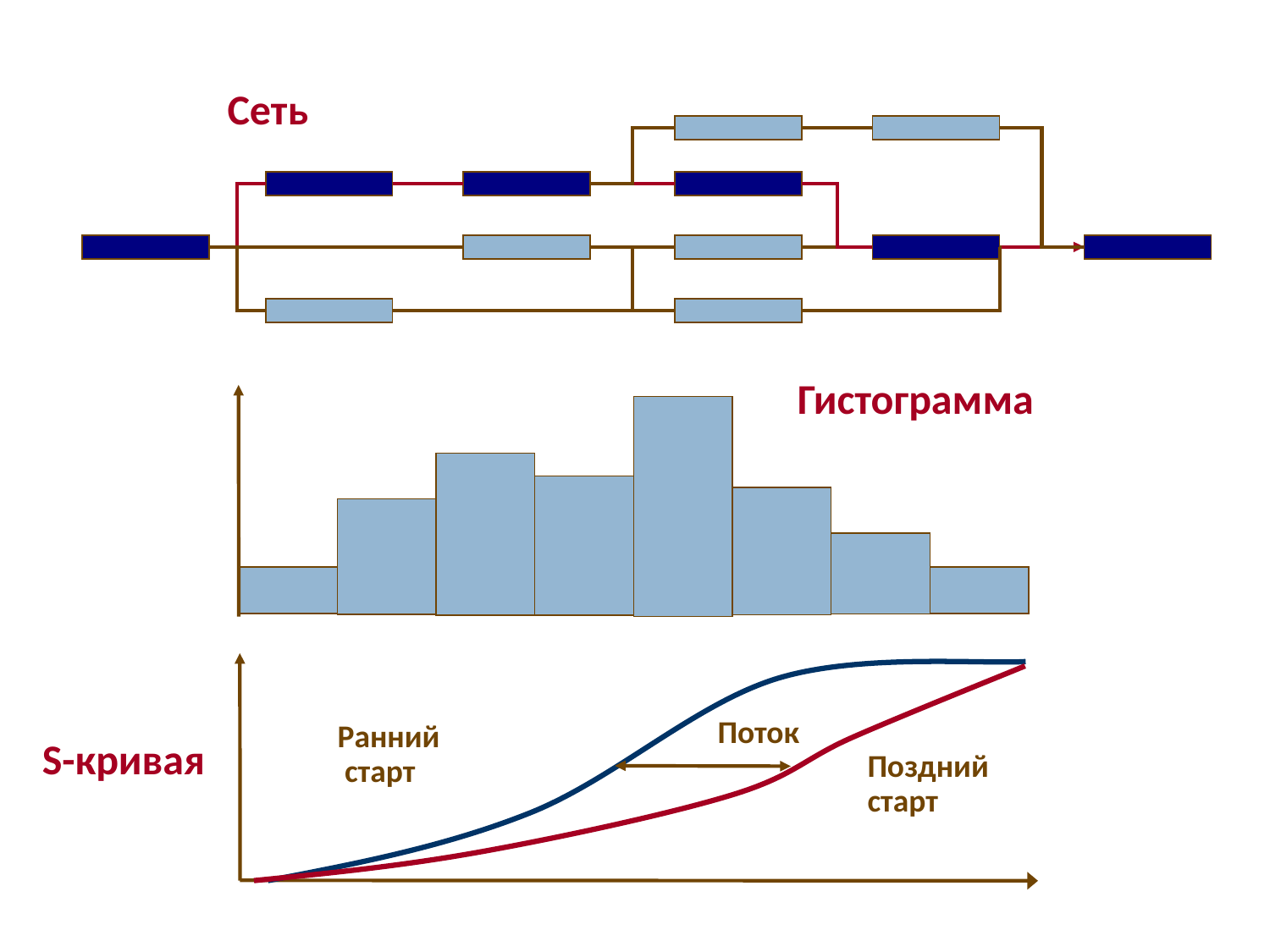

Сеть

Гистограмма

Поток
S-кривая
Ранний
 старт
Поздний
старт